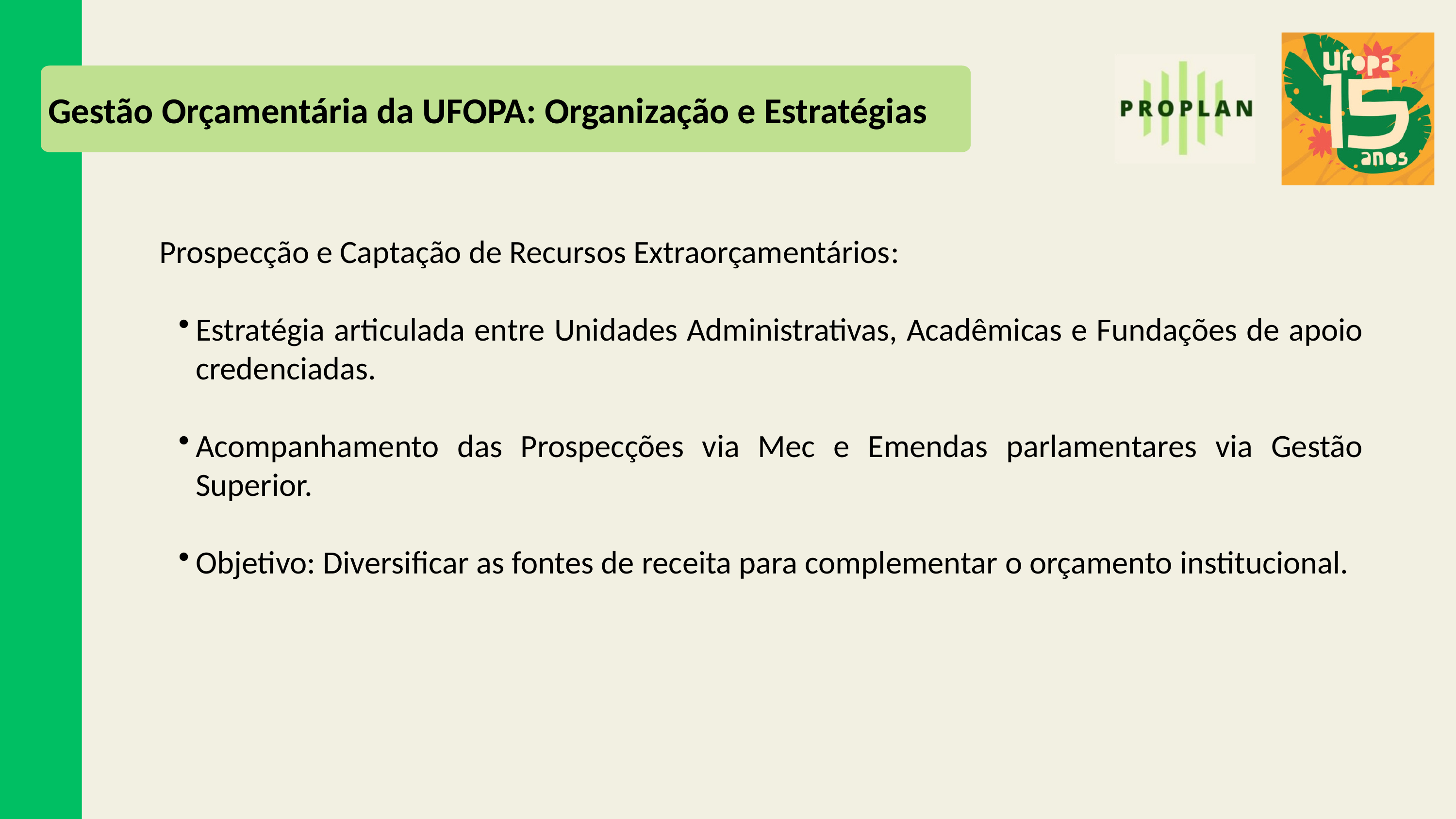

Gestão Orçamentária da UFOPA: Organização e Estratégias
Prospecção e Captação de Recursos Extraorçamentários:

Estratégia articulada entre Unidades Administrativas, Acadêmicas e Fundações de apoio credenciadas.

Acompanhamento das Prospecções via Mec e Emendas parlamentares via Gestão Superior.

Objetivo: Diversificar as fontes de receita para complementar o orçamento institucional.